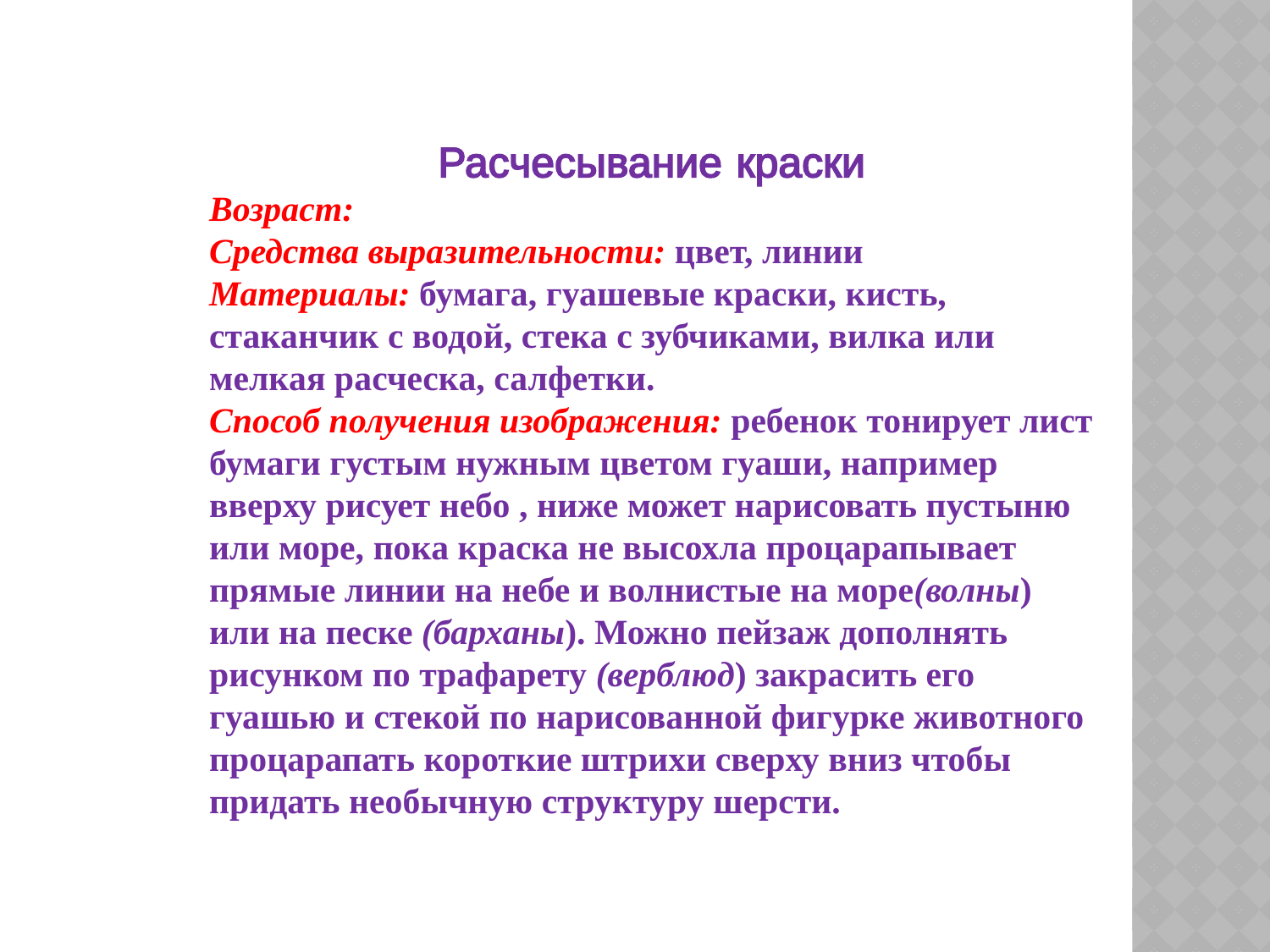

Расчесывание краски
Возраст:
Средства выразительности: цвет, линии
Материалы: бумага, гуашевые краски, кисть, стаканчик с водой, стека с зубчиками, вилка или мелкая расческа, салфетки.
Способ получения изображения: ребенок тонирует лист бумаги густым нужным цветом гуаши, например вверху рисует небо , ниже может нарисовать пустыню или море, пока краска не высохла процарапывает прямые линии на небе и волнистые на море(волны) или на песке (барханы). Можно пейзаж дополнять рисунком по трафарету (верблюд) закрасить его гуашью и стекой по нарисованной фигурке животного процарапать короткие штрихи сверху вниз чтобы придать необычную структуру шерсти.